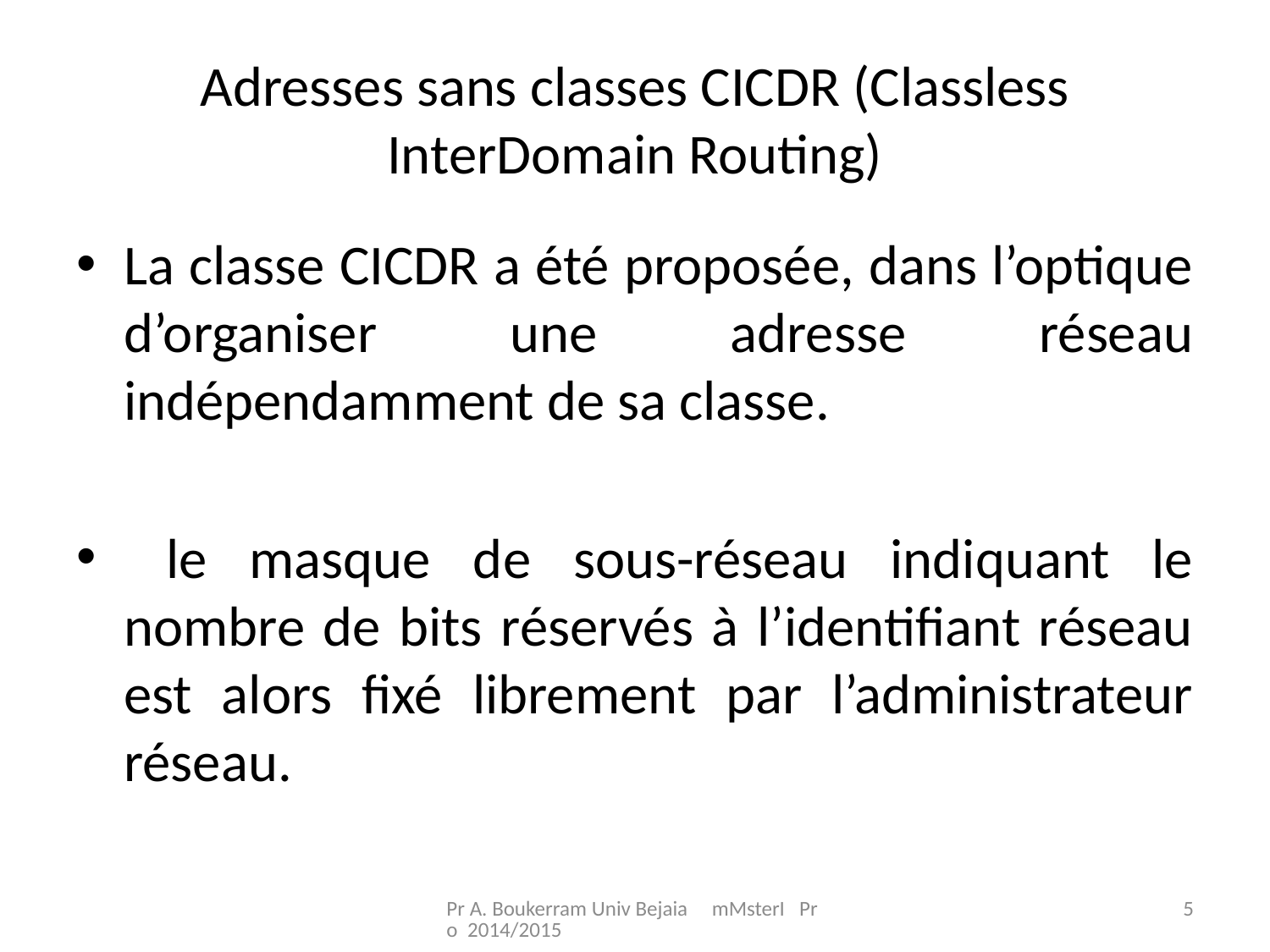

# Adresses sans classes CICDR (Classless InterDomain Routing)
La classe CICDR a été proposée, dans l’optique d’organiser une adresse réseau indépendamment de sa classe.

 le masque de sous-réseau indiquant le nombre de bits réservés à l’identifiant réseau est alors fixé librement par l’administrateur réseau.
Pr A. Boukerram Univ Bejaia     mMsterI   Pro  2014/2015
5